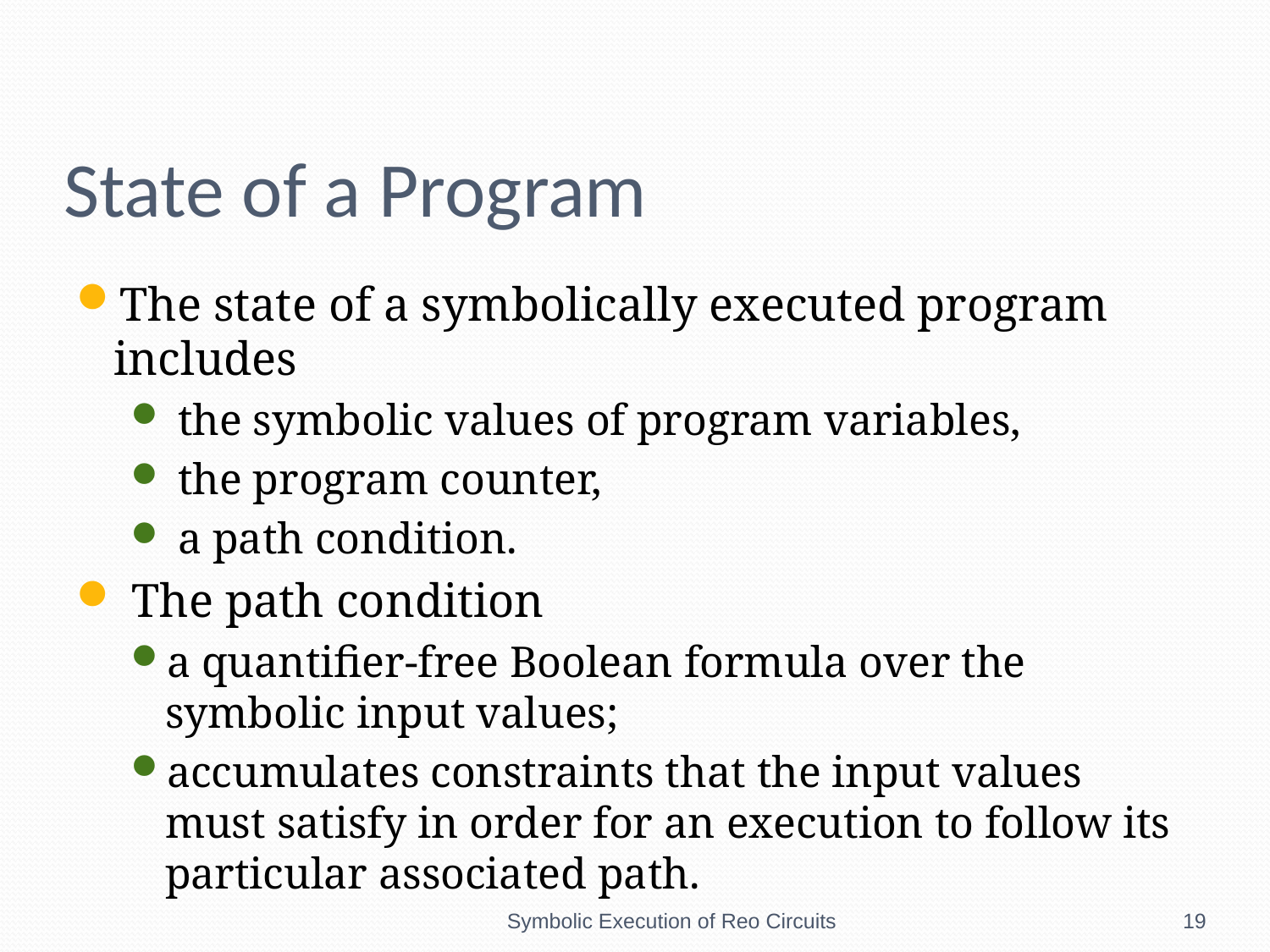

# State of a Program
The state of a symbolically executed program includes
 the symbolic values of program variables,
 the program counter,
 a path condition.
 The path condition
a quantifier-free Boolean formula over the symbolic input values;
accumulates constraints that the input values must satisfy in order for an execution to follow its particular associated path.

Symbolic Execution of Reo Circuits
19